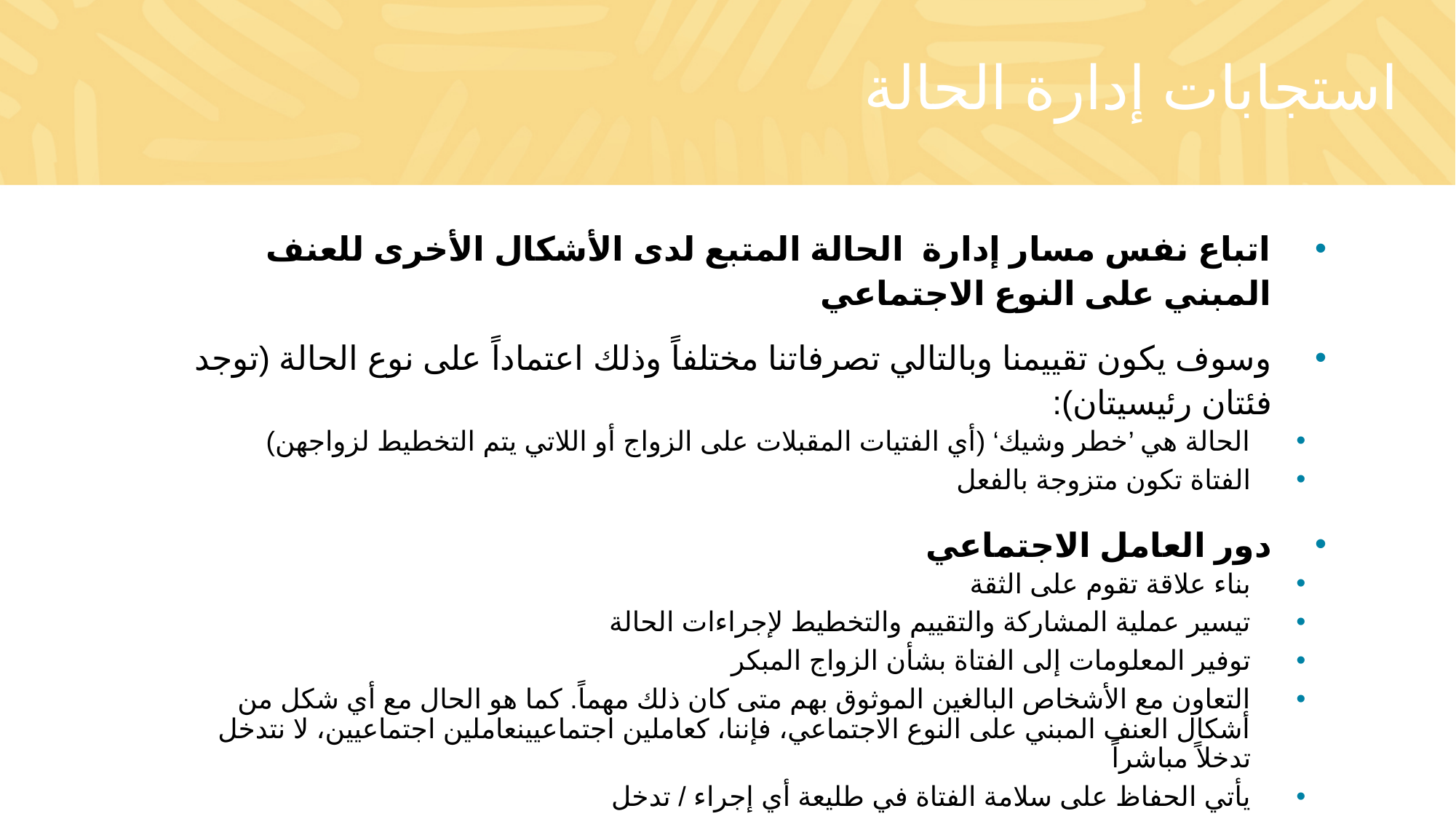

# استجابات إدارة الحالة
اتباع نفس مسار إدارة  الحالة المتبع لدى الأشكال الأخرى للعنف المبني على النوع الاجتماعي
وسوف يكون تقييمنا وبالتالي تصرفاتنا مختلفاً وذلك اعتماداً على نوع الحالة (توجد فئتان رئيسيتان):
الحالة هي ’خطر وشيك‘ (أي الفتيات المقبلات على الزواج أو اللاتي يتم التخطيط لزواجهن)
الفتاة تكون متزوجة بالفعل
دور العامل الاجتماعي
بناء علاقة تقوم على الثقة
تيسير عملية المشاركة والتقييم والتخطيط لإجراءات الحالة
توفير المعلومات إلى الفتاة بشأن الزواج المبكر
التعاون مع الأشخاص البالغين الموثوق بهم متى كان ذلك مهماً. كما هو الحال مع أي شكل من أشكال العنف المبني على النوع الاجتماعي، فإننا، كعاملين اجتماعيينعاملين اجتماعيين، لا نتدخل تدخلاً مباشراً
يأتي الحفاظ على سلامة الفتاة في طليعة أي إجراء / تدخل